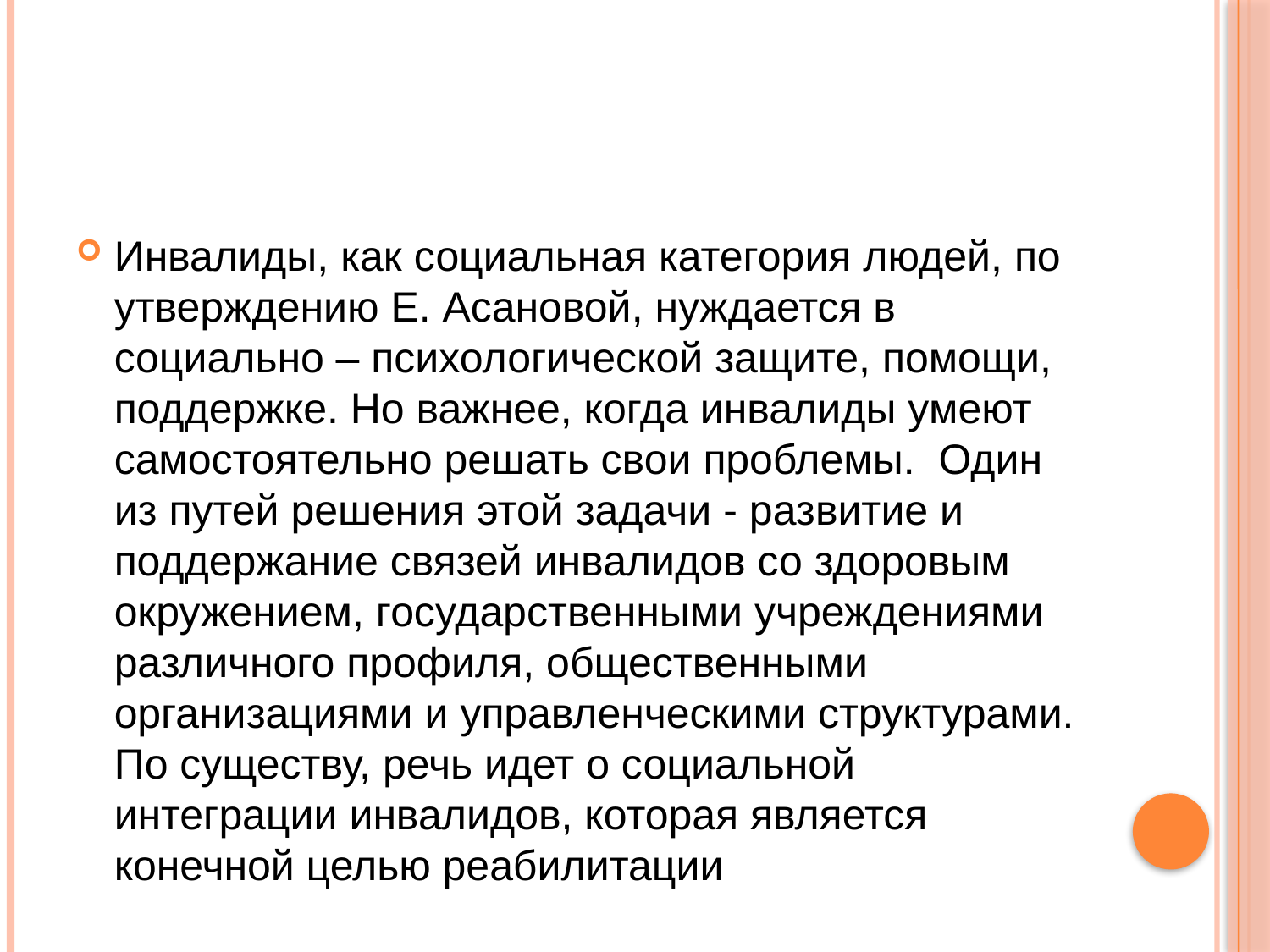

Инвалиды, как социальная категория людей, по утверждению Е. Асановой, нуждается в социально – психологической защите, помощи, поддержке. Но важнее, когда инвалиды умеют самостоятельно решать свои проблемы.  Один из путей решения этой задачи - развитие и поддержание связей инвалидов со здоровым окружением, государственными учреждениями различного профиля, общественными организациями и управленческими структурами. По существу, речь идет о социальной интеграции инвалидов, которая является конечной целью реабилитации